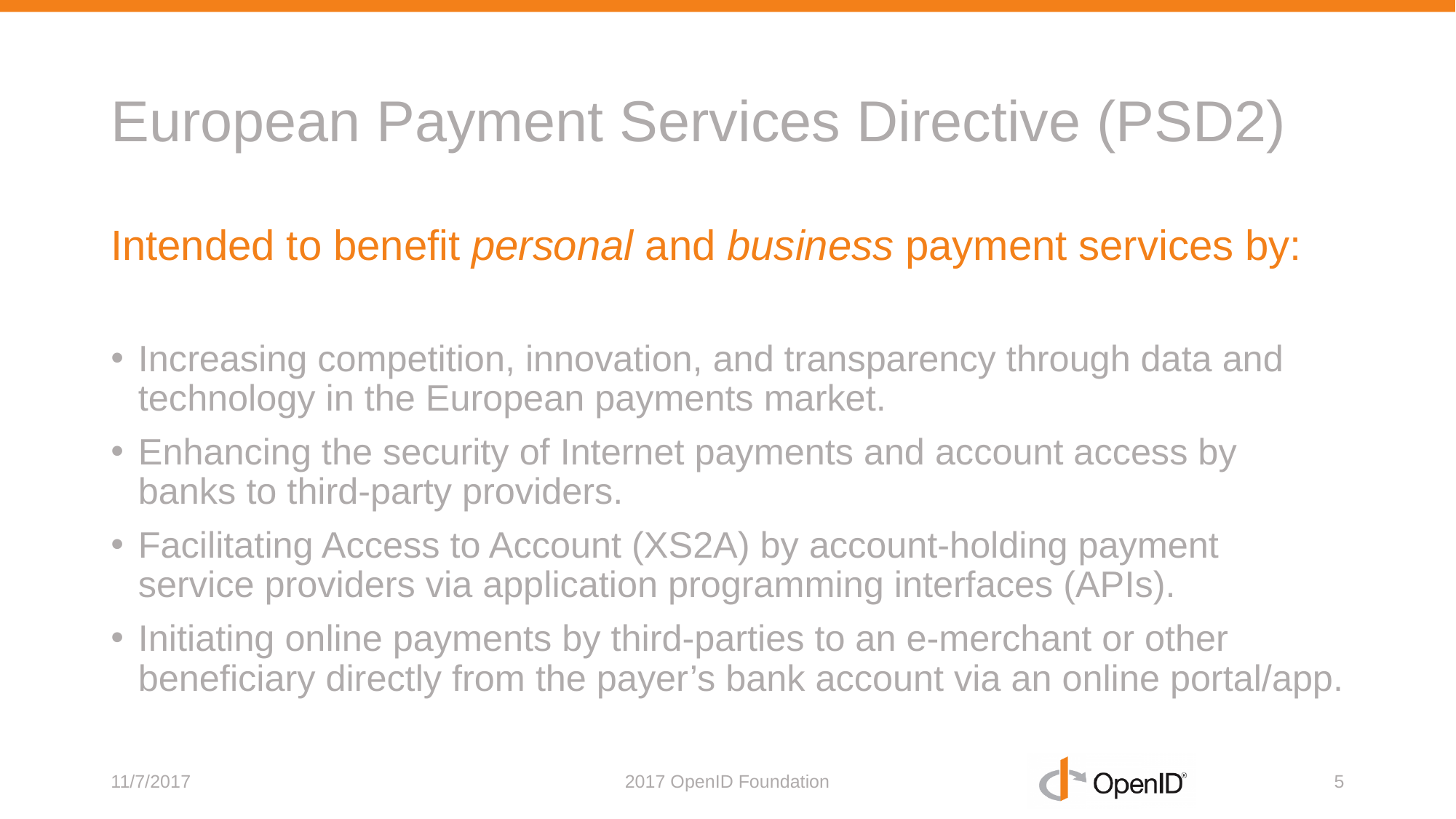

# European Payment Services Directive (PSD2)
Intended to benefit personal and business payment services by:

Increasing competition, innovation, and transparency through data and technology in the European payments market.
Enhancing the security of Internet payments and account access by banks to third-party providers.
Facilitating Access to Account (XS2A) by account-holding payment service providers via application programming interfaces (APIs).
Initiating online payments by third-parties to an e-merchant or other beneficiary directly from the payer’s bank account via an online portal/app.
11/7/2017
2017 OpenID Foundation
5